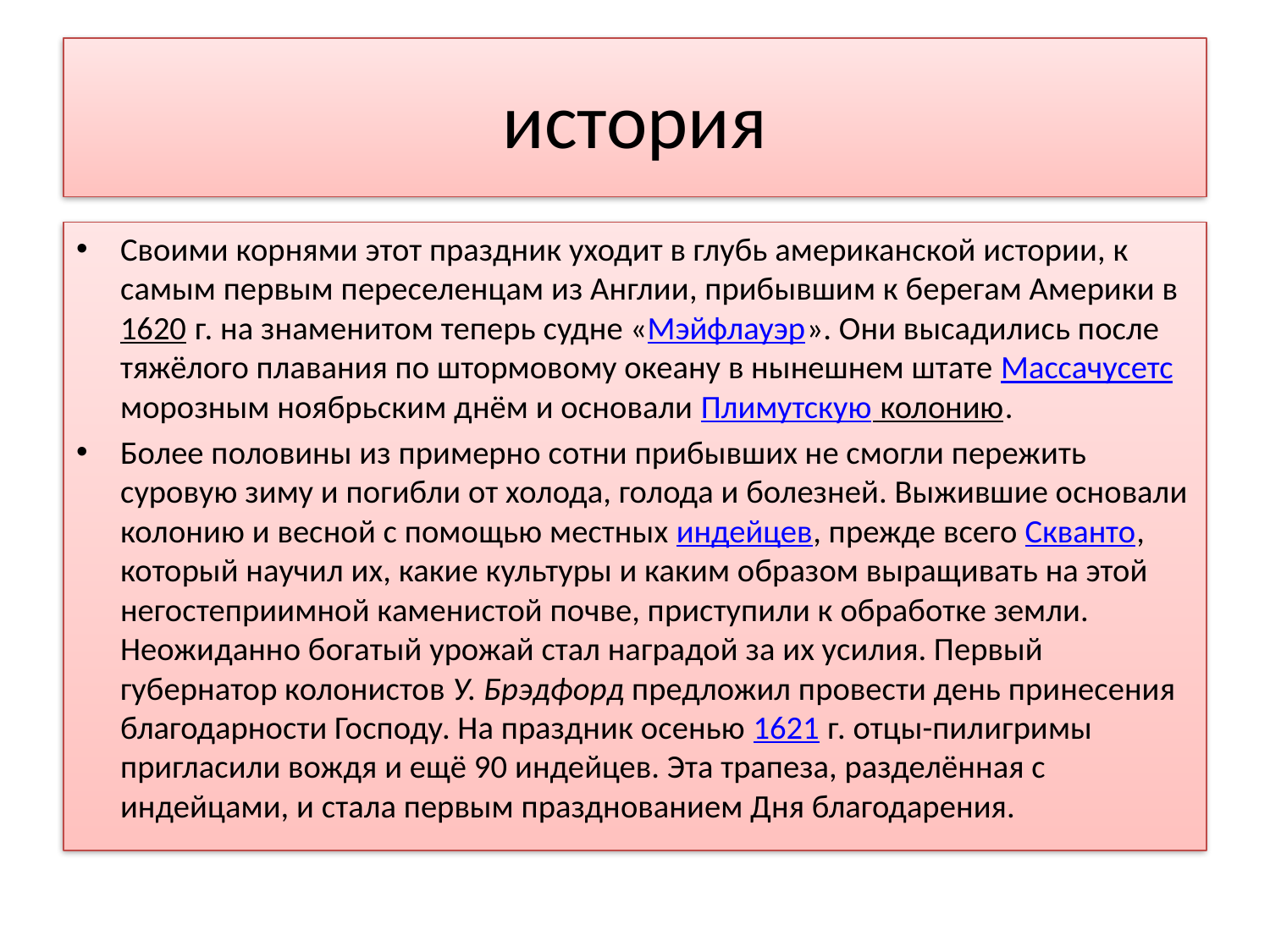

# история
Своими корнями этот праздник уходит в глубь американской истории, к самым первым переселенцам из Англии, прибывшим к берегам Америки в 1620 г. на знаменитом теперь судне «Мэйфлауэр». Они высадились после тяжёлого плавания по штормовому океану в нынешнем штате Массачусетс морозным ноябрьским днём и основали Плимутскую колонию.
Более половины из примерно сотни прибывших не смогли пережить суровую зиму и погибли от холода, голода и болезней. Выжившие основали колонию и весной с помощью местных индейцев, прежде всего Скванто, который научил их, какие культуры и каким образом выращивать на этой негостеприимной каменистой почве, приступили к обработке земли. Неожиданно богатый урожай стал наградой за их усилия. Первый губернатор колонистов У. Брэдфорд предложил провести день принесения благодарности Господу. На праздник осенью 1621 г. отцы-пилигримы пригласили вождя и ещё 90 индейцев. Эта трапеза, разделённая с индейцами, и стала первым празднованием Дня благодарения.